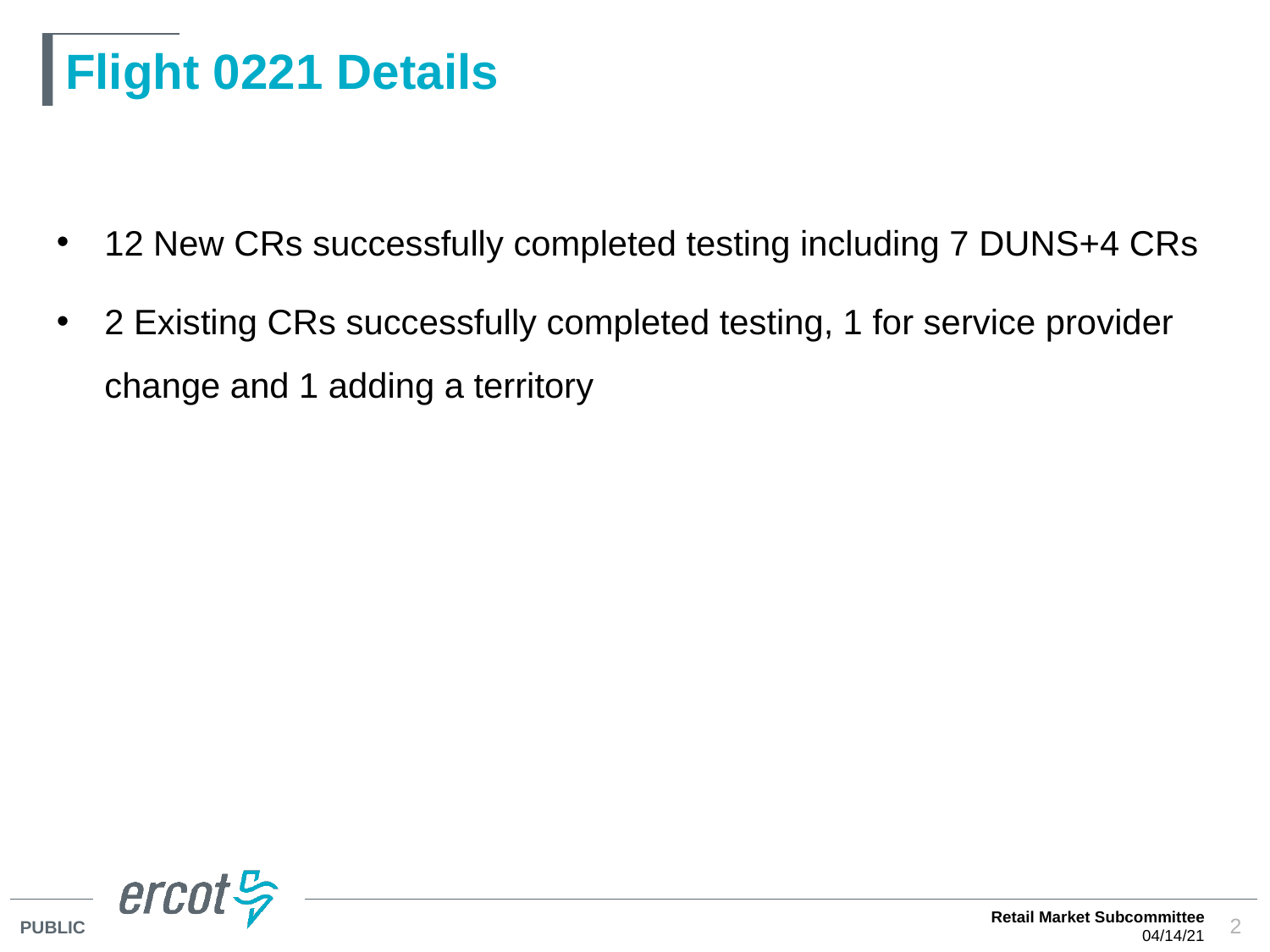

# Flight 0221 Details
12 New CRs successfully completed testing including 7 DUNS+4 CRs
2 Existing CRs successfully completed testing, 1 for service provider change and 1 adding a territory

Retail Market Subcommittee
04/14/21
2